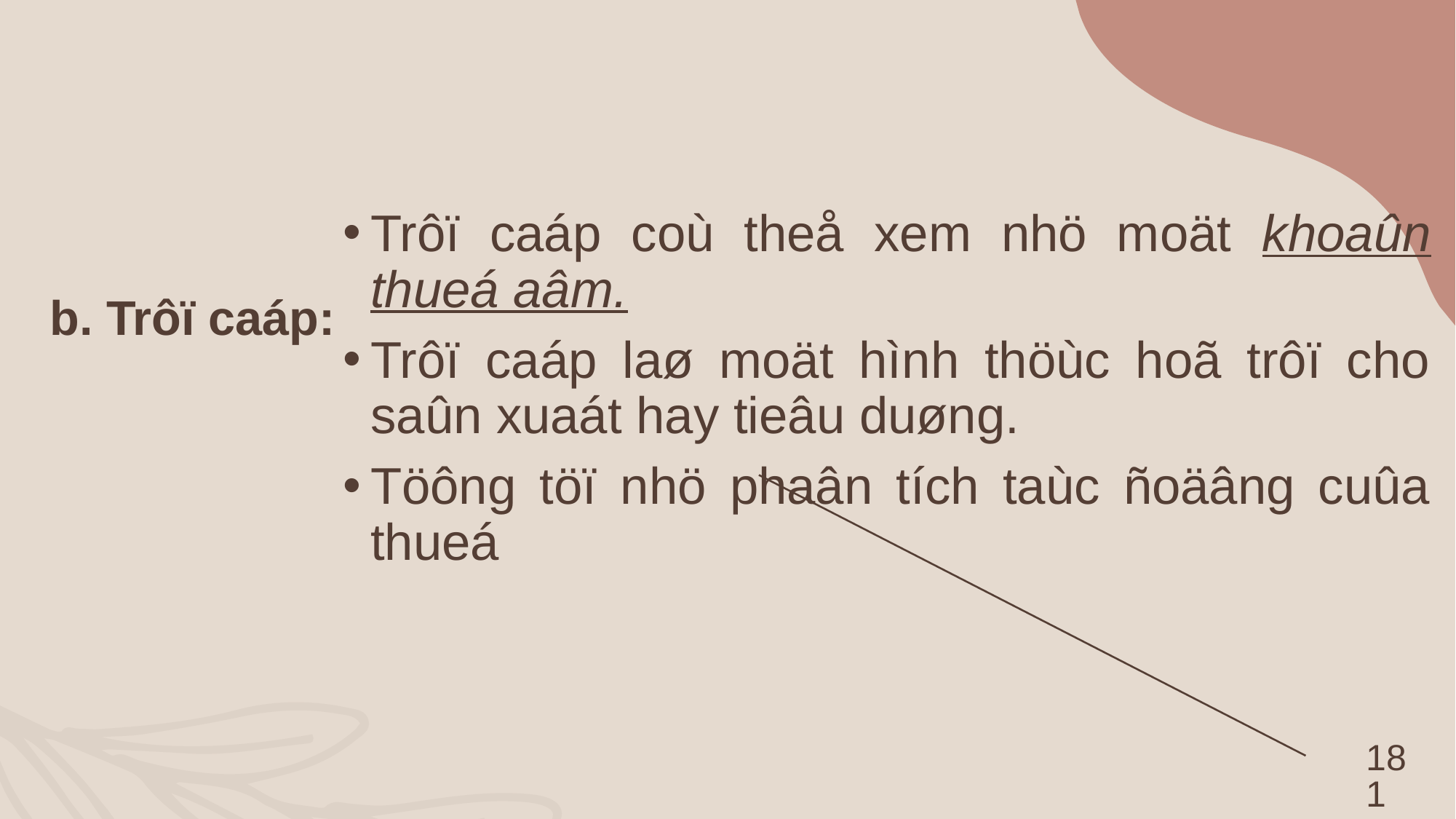

Trôï caáp coù theå xem nhö moät khoaûn thueá aâm.
Trôï caáp laø moät hình thöùc hoã trôï cho saûn xuaát hay tieâu duøng.
Töông töï nhö phaân tích taùc ñoäâng cuûa thueá
# b. Trôï caáp:
181